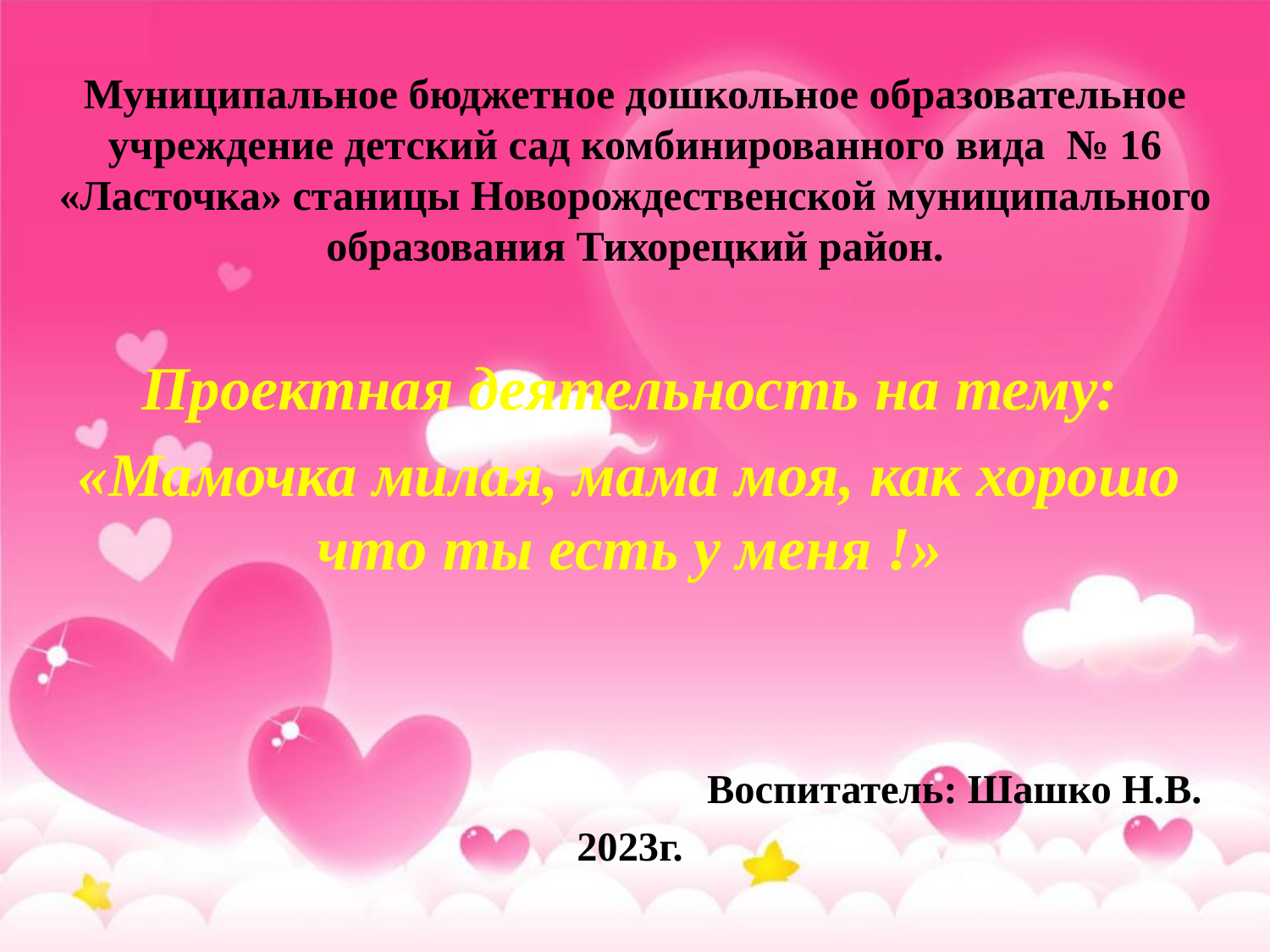

# Муниципальное бюджетное дошкольное образовательное учреждение детский сад комбинированного вида  № 16 «Ласточка» станицы Новорождественской муниципального образования Тихорецкий район.

Проектная деятельность на тему:
«Мамочка милая, мама моя, как хорошо что ты есть у меня !»

Воспитатель: Шашко Н.В.
2023г.